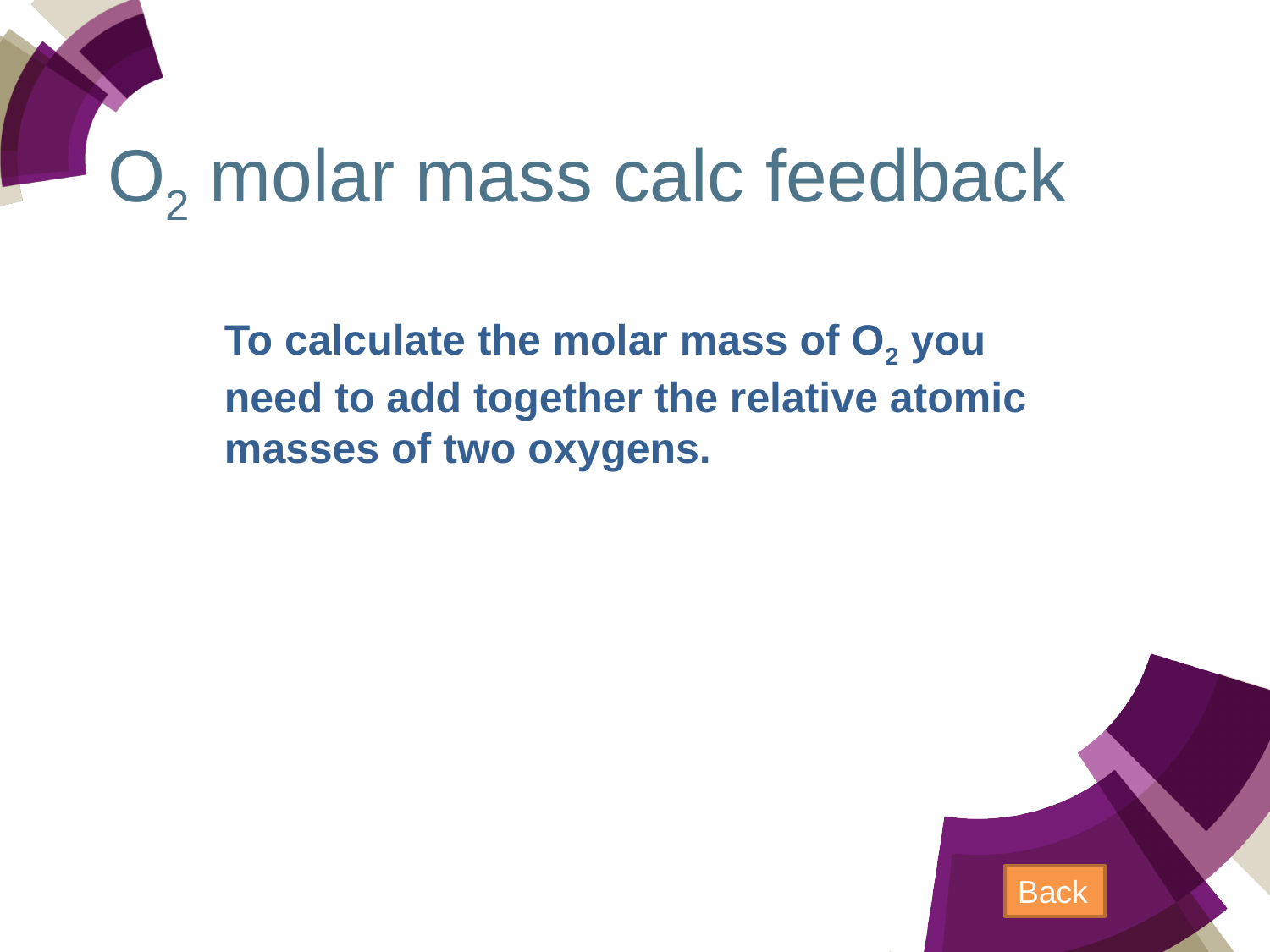

# O2 molar mass calc feedback
To calculate the molar mass of O2 you need to add together the relative atomic masses of two oxygens.
Question4. An impure sample of zinc powder with a mass of 5.84 g was reacted with hydrochloric acid until the reaction was complete. The hydrogen gas produced had a volume of 1.53 dm3. Calculate the percentage purity of the zinc.
(assume 1 mol of gas occupies 24 dm3 under the conditions used for the reaction)
Back